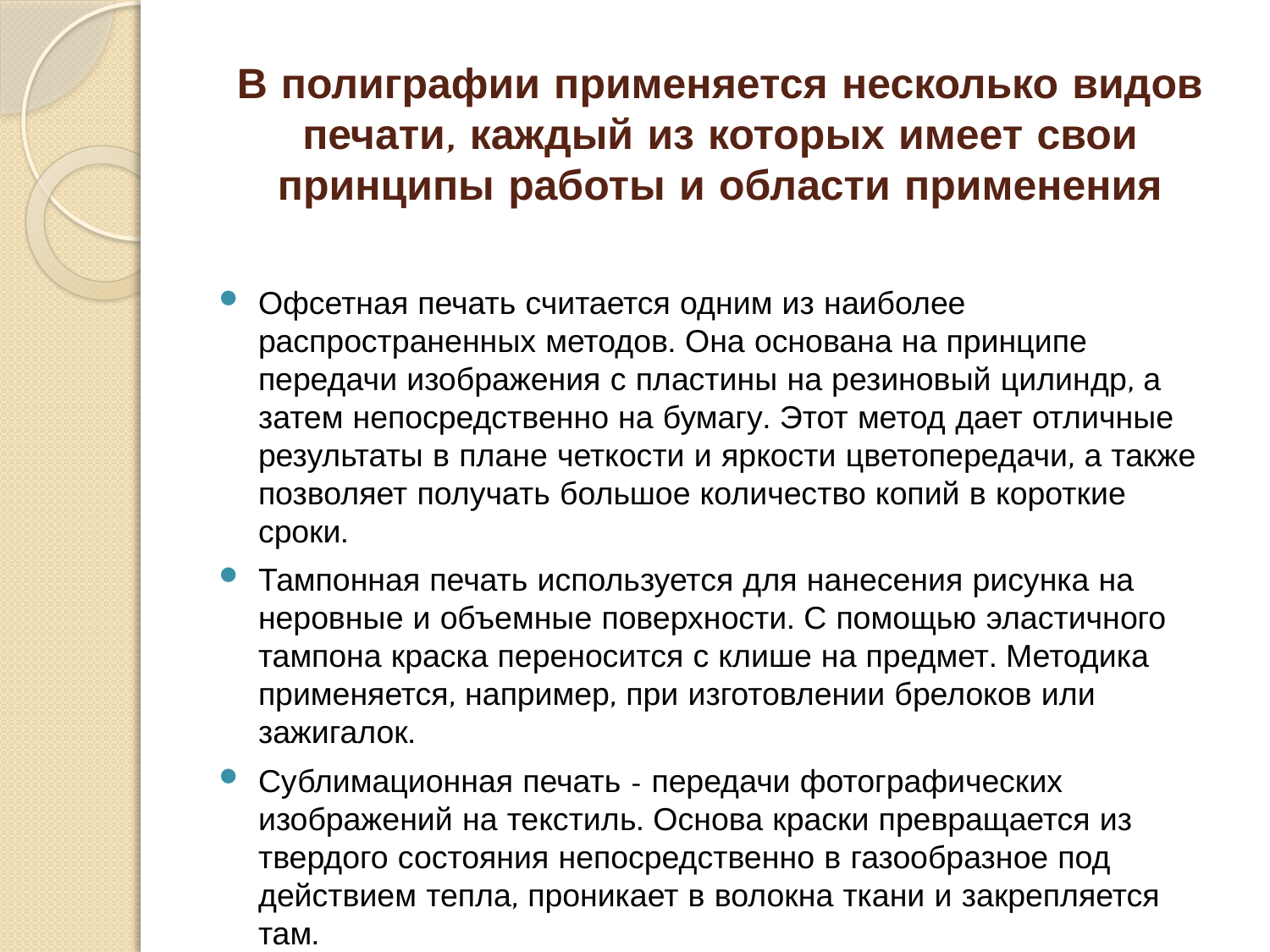

# В полиграфии применяется несколько видов печати, каждый из которых имеет свои принципы работы и области применения
Офсетная печать считается одним из наиболее распространенных методов. Она основана на принципе передачи изображения с пластины на резиновый цилиндр, а затем непосредственно на бумагу. Этот метод дает отличные результаты в плане четкости и яркости цветопередачи, а также позволяет получать большое количество копий в короткие сроки.
Тампонная печать используется для нанесения рисунка на неровные и объемные поверхности. С помощью эластичного тампона краска переносится с клише на предмет. Методика применяется, например, при изготовлении брелоков или зажигалок.
Сублимационная печать - передачи фотографических изображений на текстиль. Основа краски превращается из твердого состояния непосредственно в газообразное под действием тепла, проникает в волокна ткани и закрепляется там.